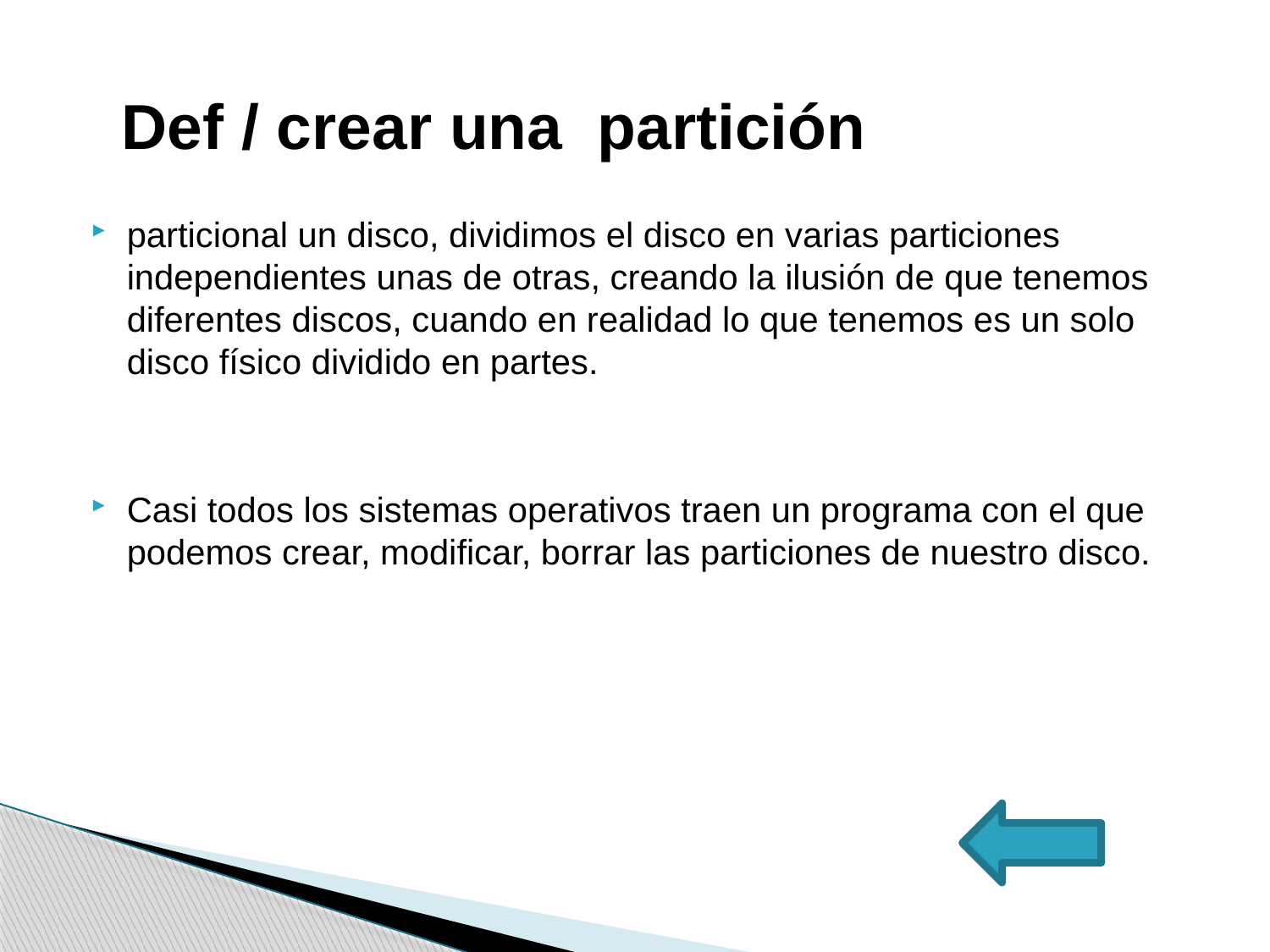

Def / crear una  partición
particional un disco, dividimos el disco en varias particiones independientes unas de otras, creando la ilusión de que tenemos diferentes discos, cuando en realidad lo que tenemos es un solo disco físico dividido en partes.

Casi todos los sistemas operativos traen un programa con el que podemos crear, modificar, borrar las particiones de nuestro disco.